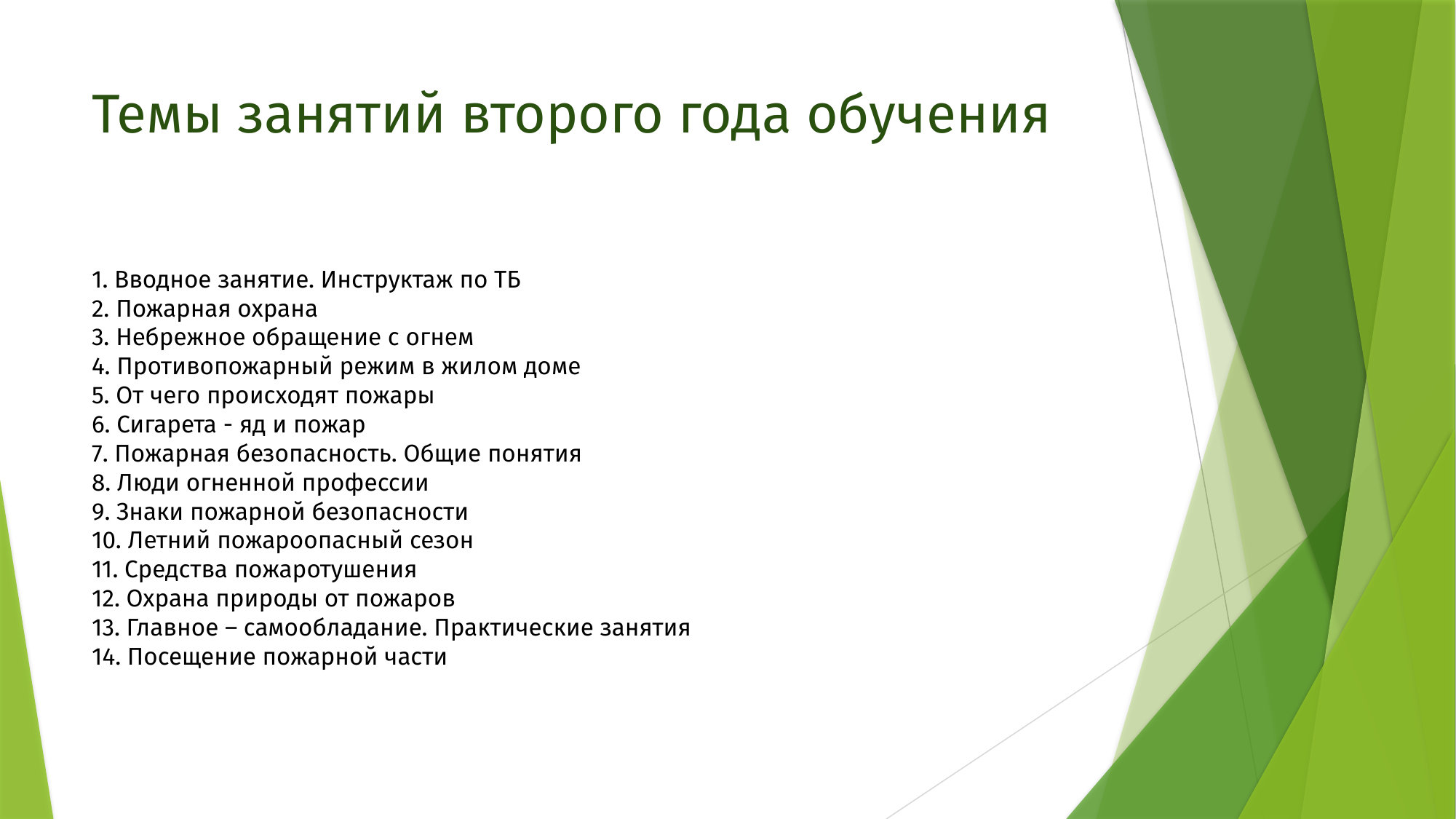

# Темы занятий второго года обучения
1. Вводное занятие. Инструктаж по ТБ
2. Пожарная охрана
3. Небрежное обращение с огнем
4. Противопожарный режим в жилом доме
5. От чего происходят пожары
6. Сигарета - яд и пожар
7. Пожарная безопасность. Общие понятия
8. Люди огненной профессии
9. Знаки пожарной безопасности 
10. Летний пожароопасный сезон
11. Средства пожаротушения
12. Охрана природы от пожаров
13. Главное – самообладание. Практические занятия
14. Посещение пожарной части